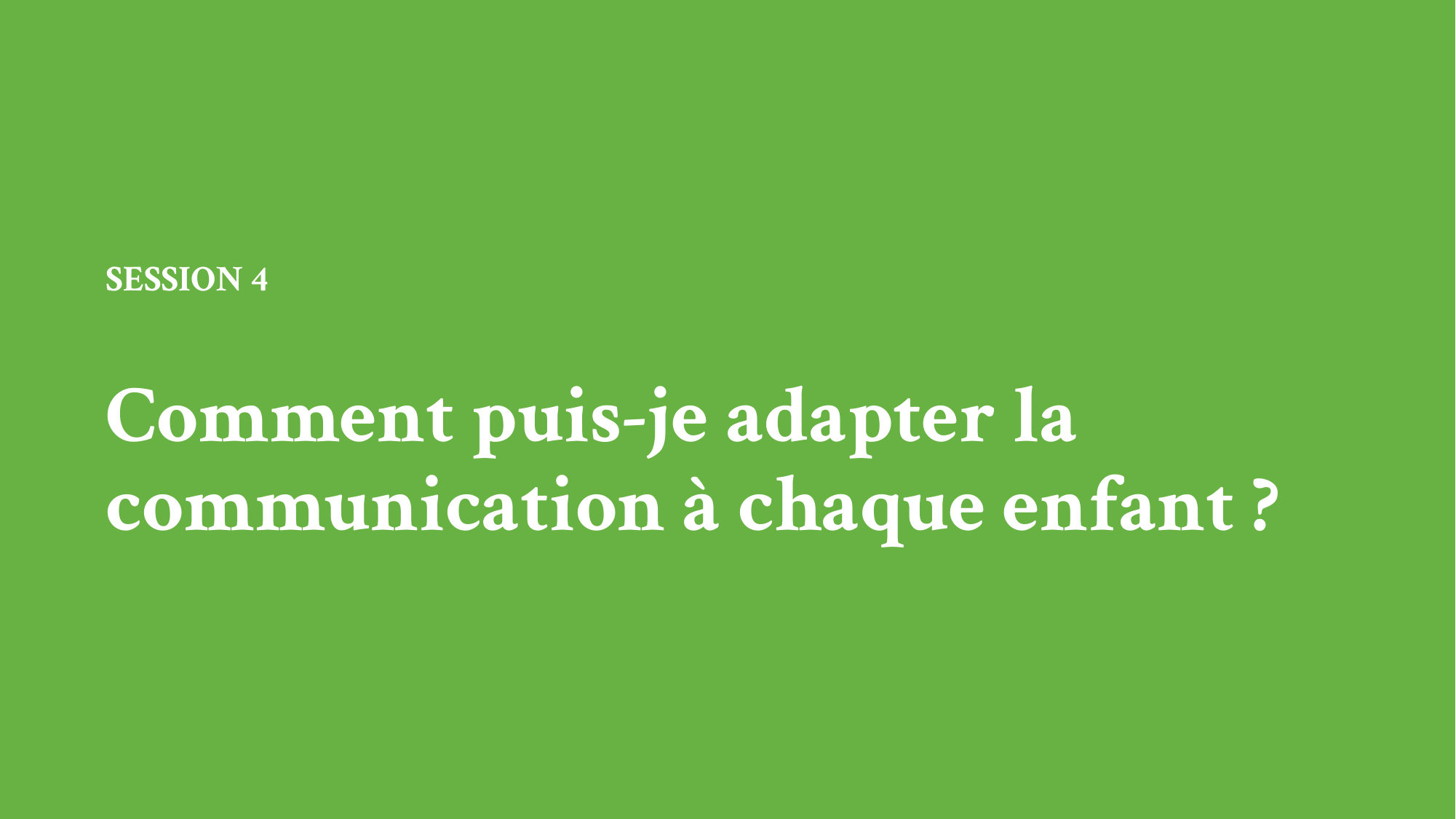

SESSION 4
Comment puis-je adapter la communication à chaque enfant ?